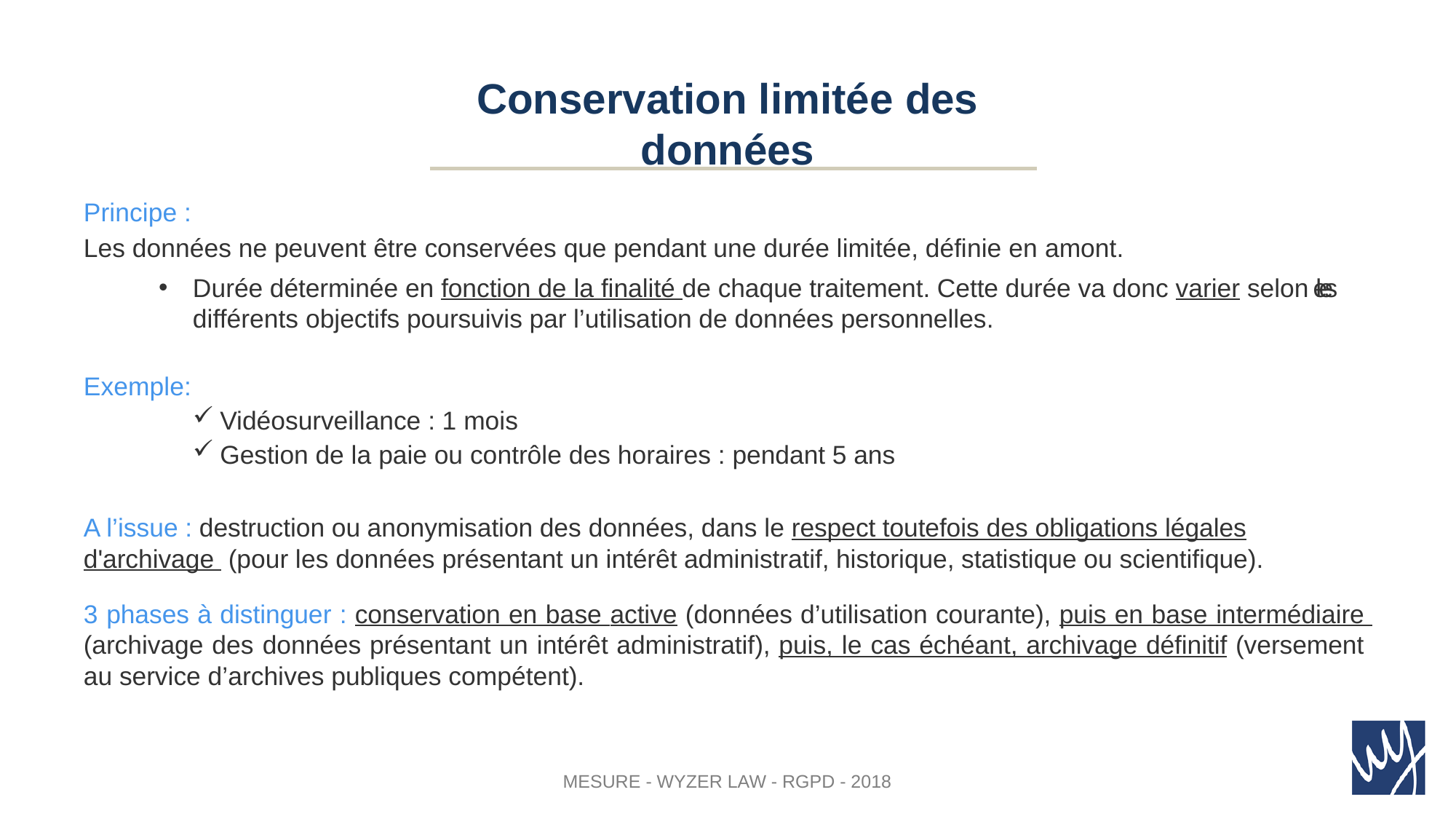

Conservation limitée des données

Principe :
Les données ne peuvent être conservées que pendant une durée limitée, définie en amont.
Durée déterminée en fonction de la finalité de chaque traitement. Cette durée va donc varier selon lees différents objectifs poursuivis par l’utilisation de données personnelles.

Exemple:
Vidéosurveillance : 1 mois
Gestion de la paie ou contrôle des horaires : pendant 5 ans

A l’issue : destruction ou anonymisation des données, dans le respect toutefois des obligations légales d'archivage  (pour les données présentant un intérêt administratif, historique, statistique ou scientifique).
3 phases à distinguer : conservation en base active (données d’utilisation courante), puis en base intermédiaire  (archivage des données présentant un intérêt administratif), puis, le cas échéant, archivage définitif (versement  au service d’archives publiques compétent).
MESURE - WYZER LAW - RGPD - 2018